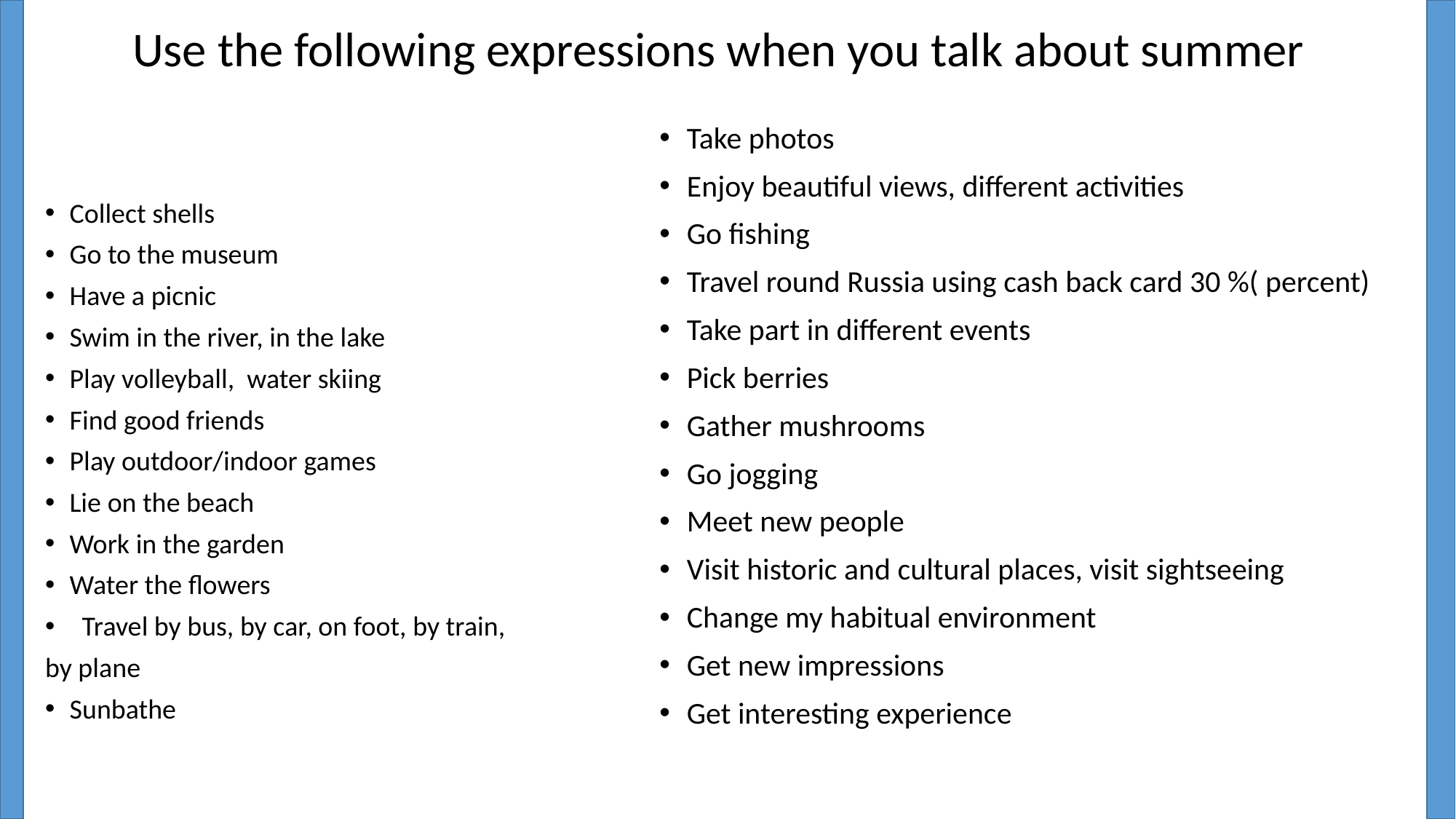

# Use the following expressions when you talk about summer
Take photos
Enjoy beautiful views, different activities
Go fishing
Travel round Russia using cash back card 30 %( percent)
Take part in different events
Pick berries
Gather mushrooms
Go jogging
Meet new people
Visit historic and cultural places, visit sightseeing
Change my habitual environment
Get new impressions
Get interesting experience

Collect shells
Go to the museum
Have a picnic
Swim in the river, in the lake
Play volleyball,  water skiing
Find good friends
Play outdoor/indoor games
Lie on the beach
Work in the garden
Water the flowers
  Travel by bus, by car, on foot, by train,
by plane
Sunbathe